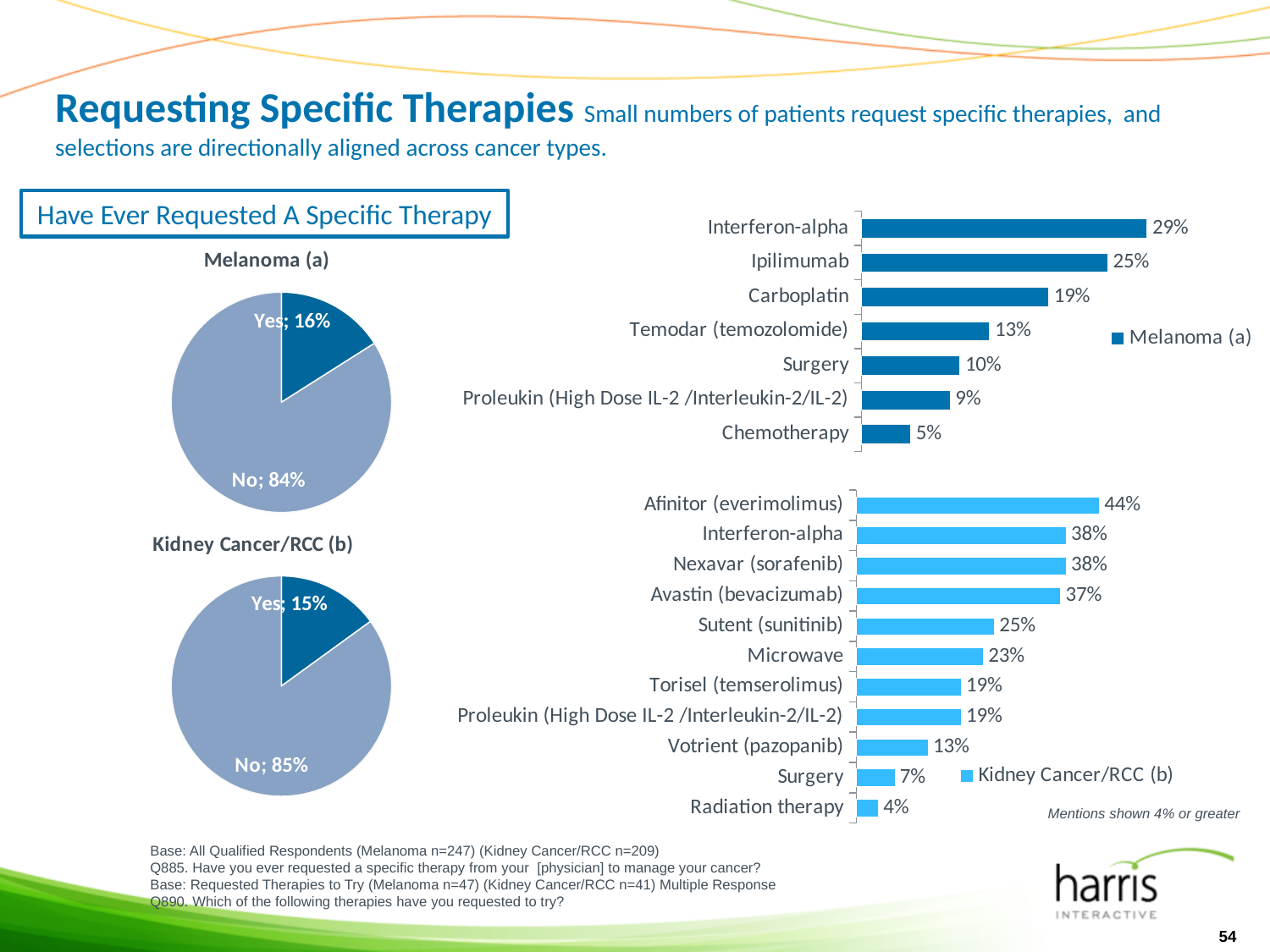

# Requesting Specific Therapies Small numbers of patients request specific therapies,  and selections are directionally aligned across cancer types.
Have Ever Requested A Specific Therapy

### Chart

| Category | Melanoma (a) |
|---|---|
| Interferon-alpha | 0.2900000000000003 |
| Ipilimumab | 0.25 |
| Carboplatin | 0.19 |
| Temodar (temozolomide) | 0.13 |
| Surgery | 0.1 |
| Proleukin (High Dose IL-2 /Interleukin-2/IL-2) | 0.09000000000000002 |
| Chemotherapy | 0.05 |

### Chart: Melanoma (a)

| Category | Melanoma |
|---|---|
| Yes | 0.16 |
| No | 0.8400000000000006 |

### Chart

| Category | Kidney Cancer/RCC (b) |
|---|---|
| Afinitor (everimolimus) | 0.44 |
| Interferon-alpha | 0.38000000000000117 |
| Nexavar (sorafenib) | 0.38000000000000117 |
| Avastin (bevacizumab) | 0.3700000000000004 |
| Sutent (sunitinib) | 0.25 |
| Microwave | 0.23 |
| Torisel (temserolimus) | 0.19 |
| Proleukin (High Dose IL-2 /Interleukin-2/IL-2) | 0.19 |
| Votrient (pazopanib) | 0.13 |
| Surgery | 0.07000000000000002 |
| Radiation therapy | 0.04000000000000002 |

### Chart: Kidney Cancer/RCC (b)

| Category | Melanoma |
|---|---|
| Yes | 0.15000000000000024 |
| No | 0.8500000000000006 |
Mentions shown 4% or greater
Base: All Qualified Respondents (Melanoma n=247) (Kidney Cancer/RCC n=209)
Q885. Have you ever requested a specific therapy from your  [physician] to manage your cancer?
Base: Requested Therapies to Try (Melanoma n=47) (Kidney Cancer/RCC n=41) Multiple Response
Q890. Which of the following therapies have you requested to try?
54